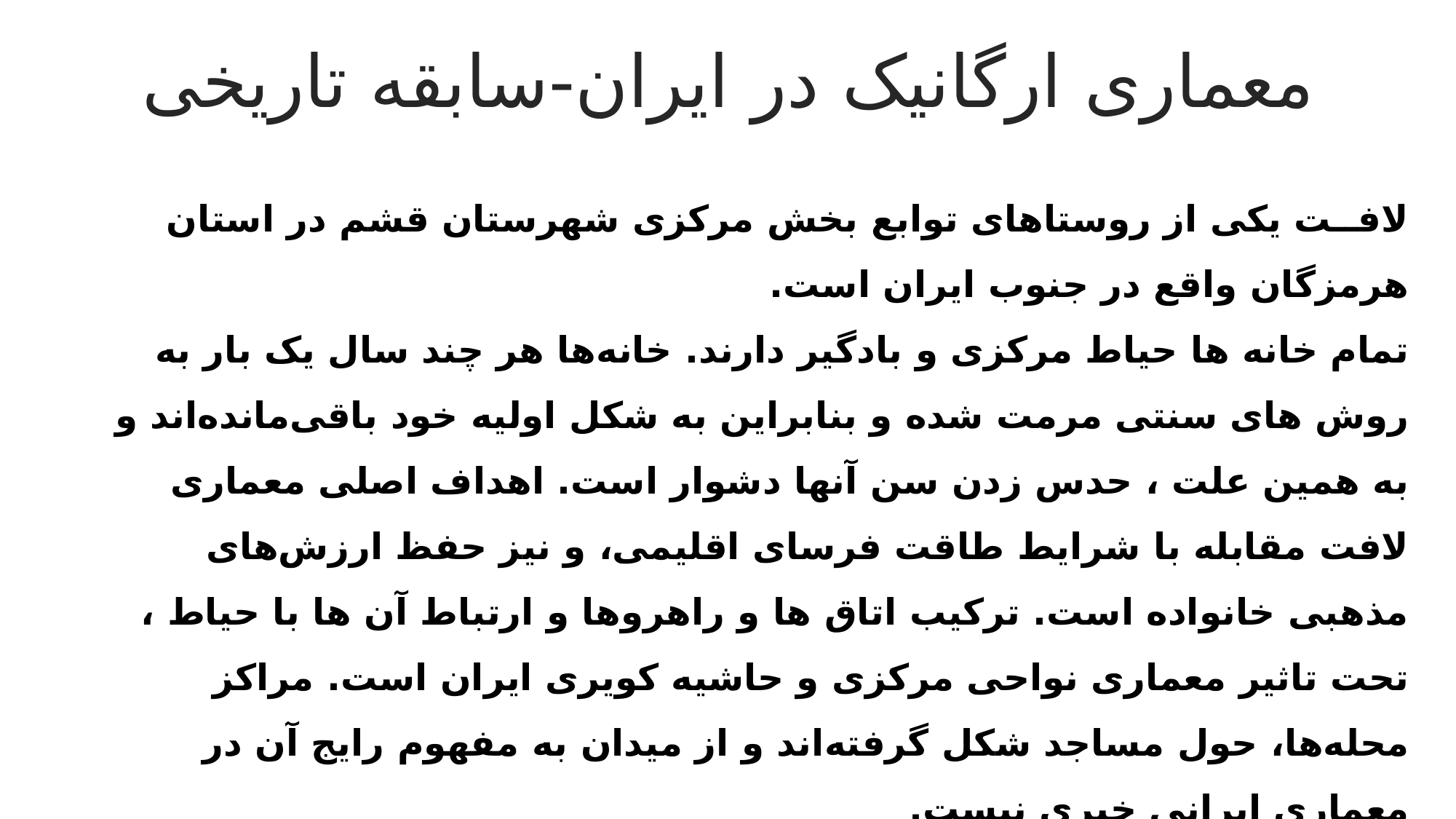

معماری ارگانیک در ایران-سابقه تاریخی
لافــت یکی از روستاهای توابع بخش مرکزی شهرستان قشم در استان هرمزگان واقع در جنوب ایران است.
تمام خانه ها حیاط مرکزی و بادگیر دارند. خانه‌ها هر چند سال یک بار به روش های سنتی مرمت شده و بنابراین به شکل اولیه خود باقی‌مانده‌اند و به همین علت ، حدس زدن سن آنها دشوار است. اهداف اصلی معماری لافت مقابله با شرایط طاقت فرسای اقلیمی، و نیز حفظ ارزش‌های مذهبی خانواده است. ترکیب اتاق ها و راهروها و ارتباط آن ها با حیاط ، تحت تاثیر معماری نواحی مرکزی و حاشیه کویری ایران است. مراکز محله‌ها، حول مساجد شکل گرفته‌اند و از میدان به مفهوم رایج آن در معماری ایرانی خبری نیست.